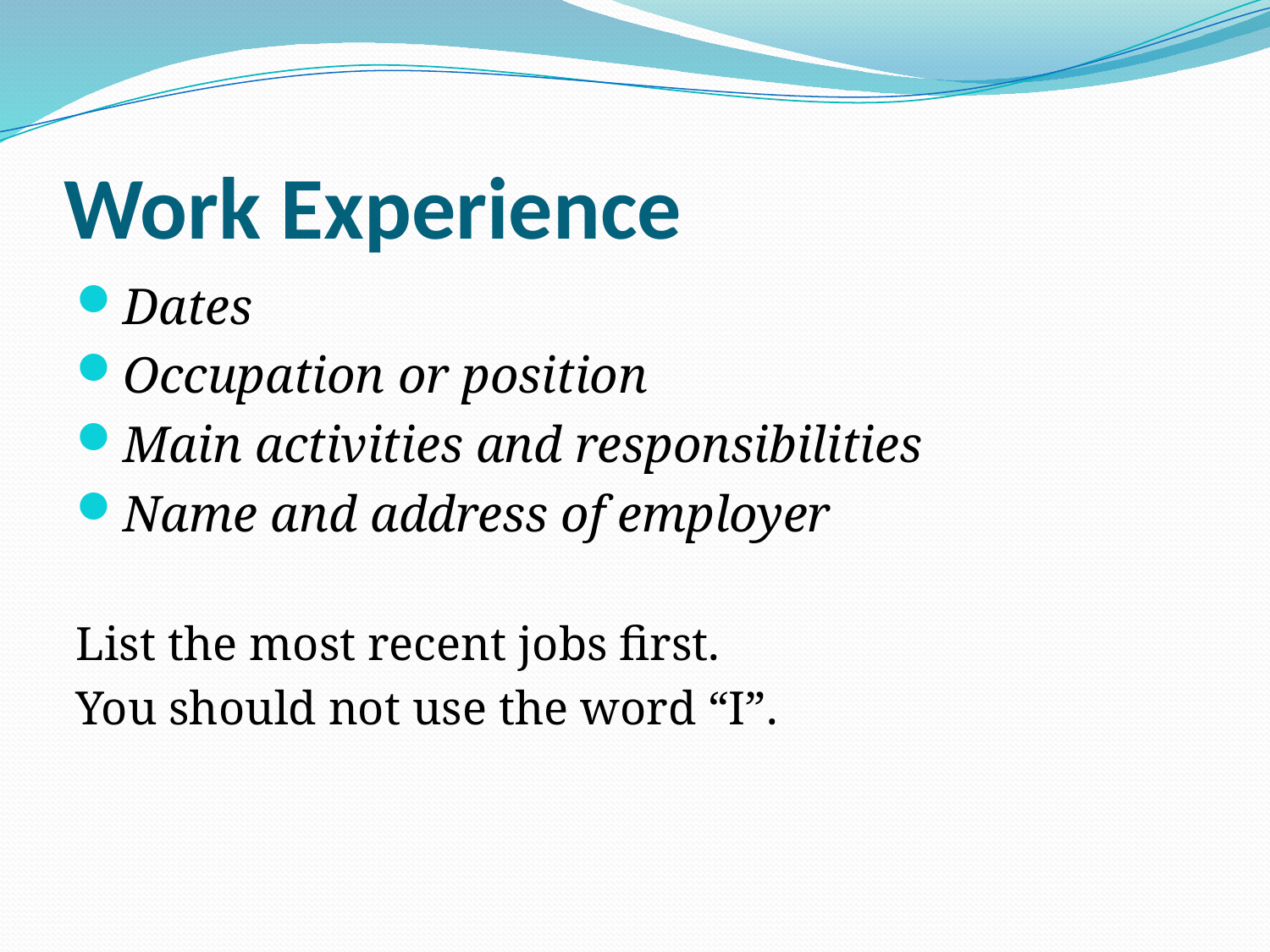

# Work Experience
Dates
Occupation or position
Main activities and responsibilities
Name and address of employer

List the most recent jobs first.
You should not use the word “I”.